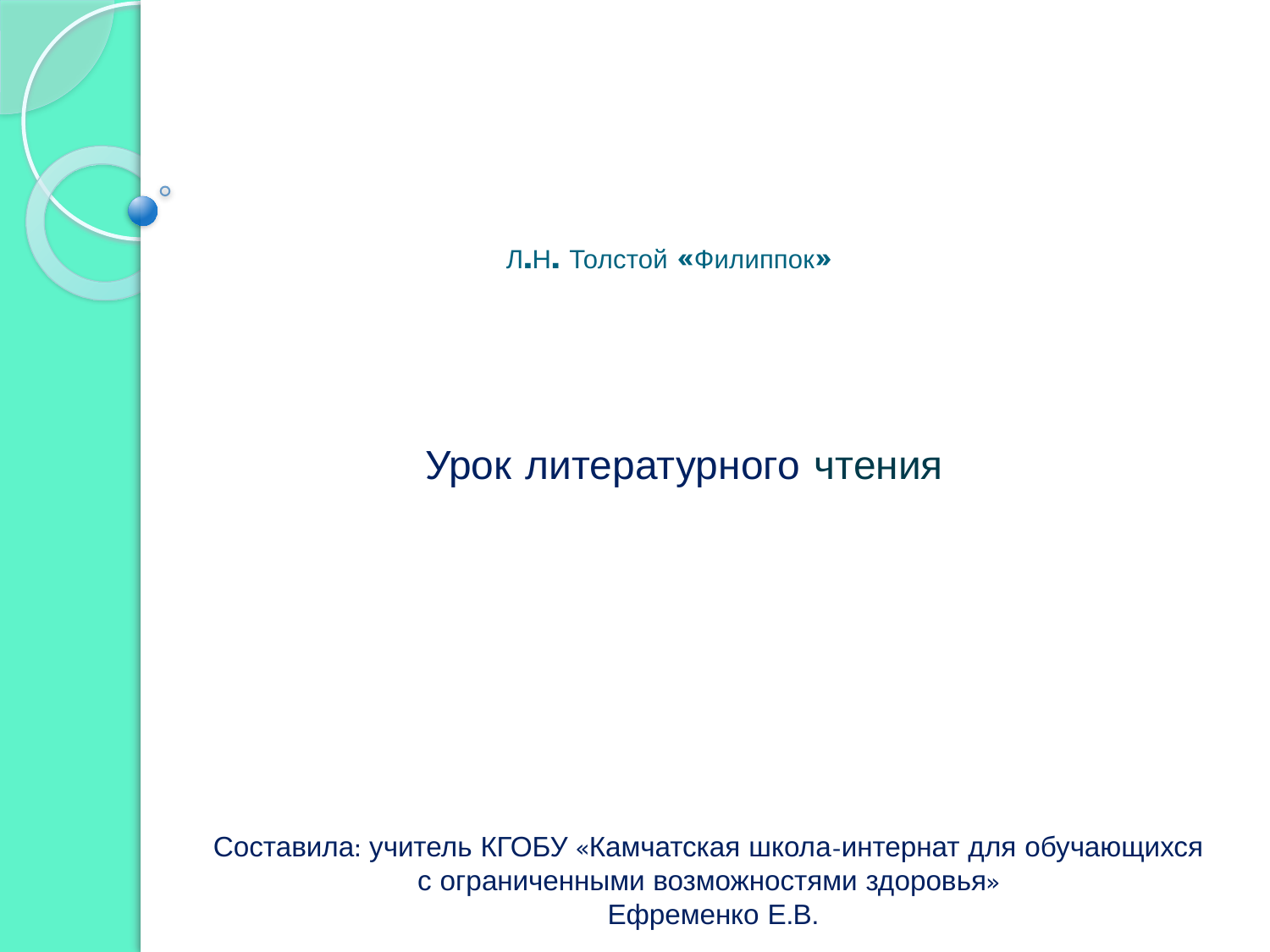

# Л.Н. Толстой «Филиппок»

Урок литературного чтения
Составила: учитель КГОБУ «Камчатская школа-интернат для обучающихся
с ограниченными возможностями здоровья»
Ефременко Е.В.